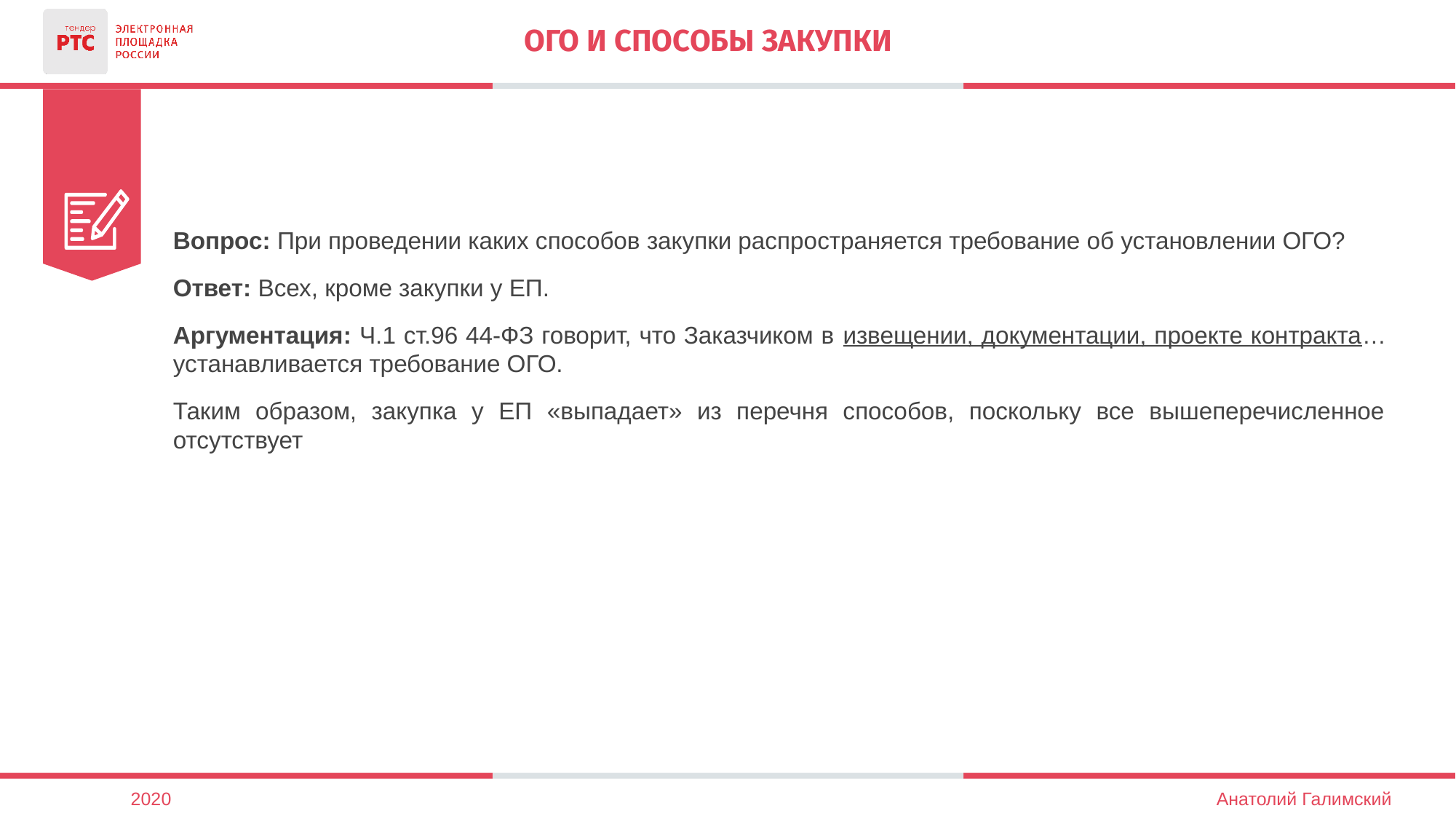

# Ого и способы закупки

Вопрос: При проведении каких способов закупки распространяется требование об установлении ОГО?
Ответ: Всех, кроме закупки у ЕП.
Аргументация: Ч.1 ст.96 44-ФЗ говорит, что Заказчиком в извещении, документации, проекте контракта… устанавливается требование ОГО.
Таким образом, закупка у ЕП «выпадает» из перечня способов, поскольку все вышеперечисленное отсутствует

2020
Анатолий Галимский